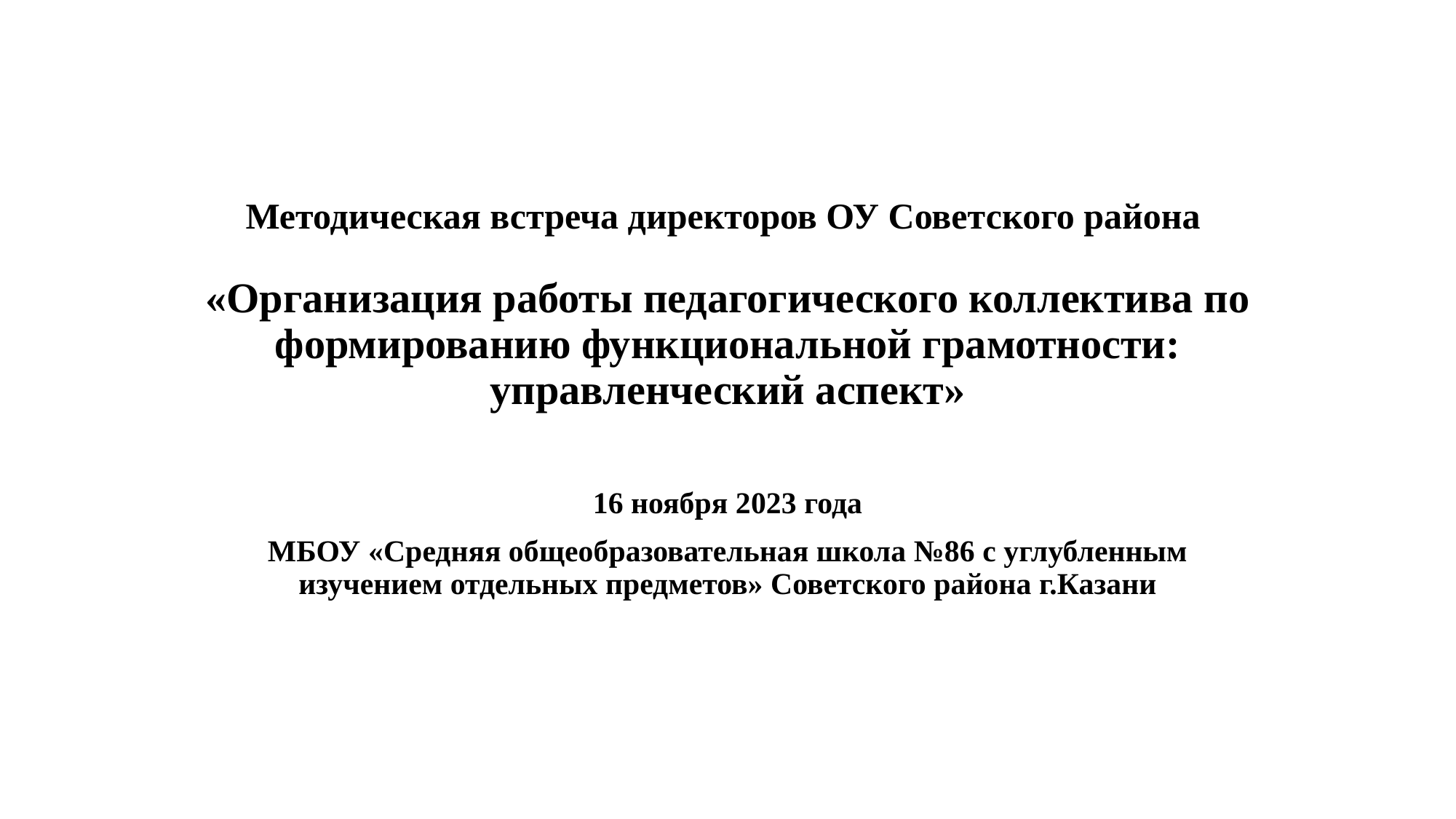

# Методическая встреча директоров ОУ Советского района «Организация работы педагогического коллектива по формированию функциональной грамотности: управленческий аспект»

16 ноября 2023 года
МБОУ «Средняя общеобразовательная школа №86 с углубленным изучением отдельных предметов» Советского района г.Казани